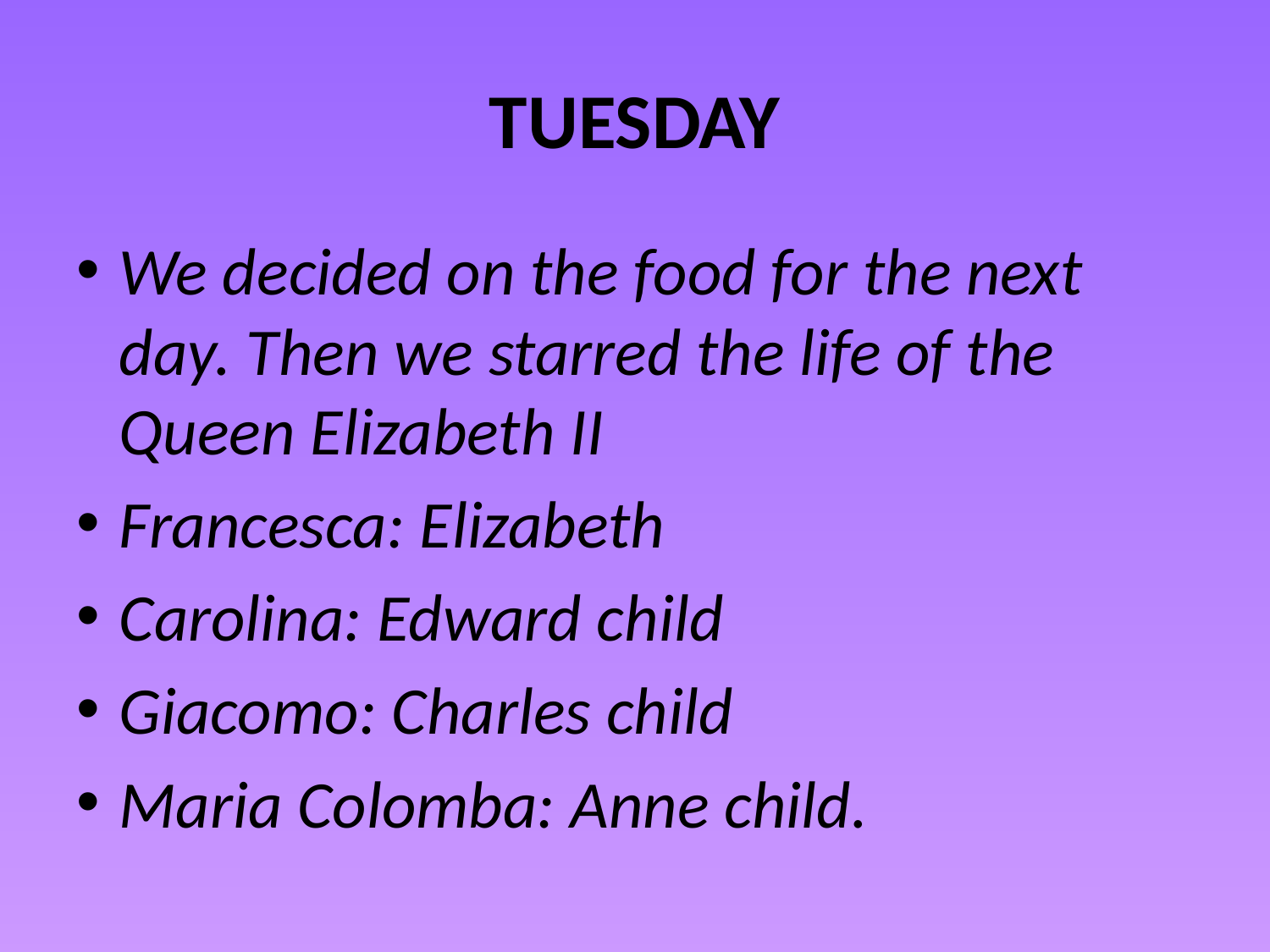

# TUESDAY
We decided on the food for the next day. Then we starred the life of the Queen Elizabeth II
Francesca: Elizabeth
Carolina: Edward child
Giacomo: Charles child
Maria Colomba: Anne child.